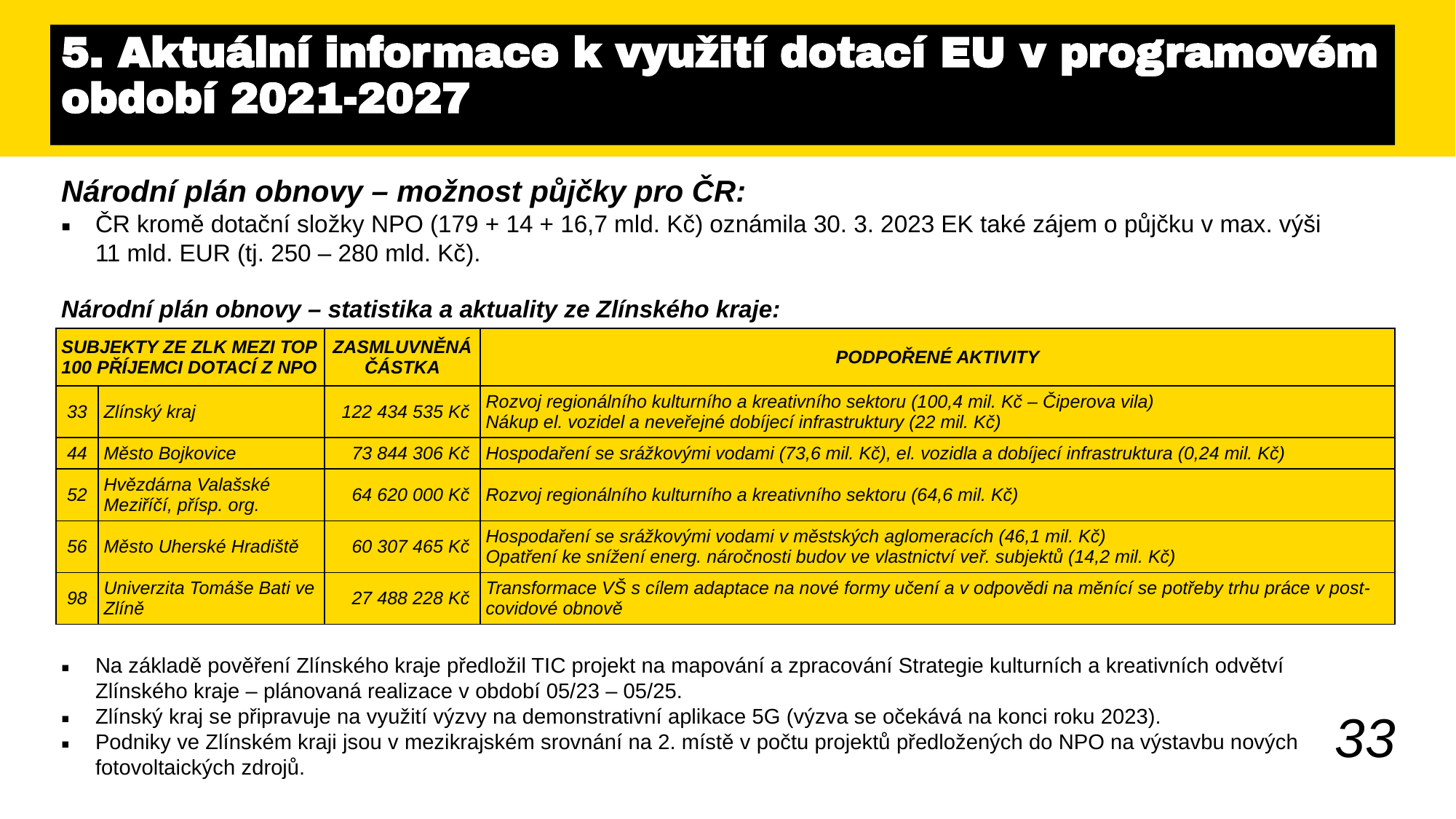

# 5. Aktuální informace k využití dotací EU v programovém období 2021-2027
Národní plán obnovy – možnost půjčky pro ČR:
ČR kromě dotační složky NPO (179 + 14 + 16,7 mld. Kč) oznámila 30. 3. 2023 EK také zájem o půjčku v max. výši 11 mld. EUR (tj. 250 – 280 mld. Kč).

Národní plán obnovy – statistika a aktuality ze Zlínského kraje:

Na základě pověření Zlínského kraje předložil TIC projekt na mapování a zpracování Strategie kulturních a kreativních odvětví Zlínského kraje – plánovaná realizace v období 05/23 – 05/25.
Zlínský kraj se připravuje na využití výzvy na demonstrativní aplikace 5G (výzva se očekává na konci roku 2023).
Podniky ve Zlínském kraji jsou v mezikrajském srovnání na 2. místě v počtu projektů předložených do NPO na výstavbu nových fotovoltaických zdrojů.

| SUBJEKTY ZE ZLK MEZI TOP 100 PŘÍJEMCI DOTACÍ Z NPO |  | ZASMLUVNĚNÁ ČÁSTKA | PODPOŘENÉ AKTIVITY |
| --- | --- | --- | --- |
| 33 | Zlínský kraj | 122 434 535 Kč | Rozvoj regionálního kulturního a kreativního sektoru (100,4 mil. Kč – Čiperova vila) Nákup el. vozidel a neveřejné dobíjecí infrastruktury (22 mil. Kč) |
| 44 | Město Bojkovice | 73 844 306 Kč | Hospodaření se srážkovými vodami (73,6 mil. Kč), el. vozidla a dobíjecí infrastruktura (0,24 mil. Kč) |
| 52 | Hvězdárna Valašské Meziříčí, přísp. org. | 64 620 000 Kč | Rozvoj regionálního kulturního a kreativního sektoru (64,6 mil. Kč) |
| 56 | Město Uherské Hradiště | 60 307 465 Kč | Hospodaření se srážkovými vodami v městských aglomeracích (46,1 mil. Kč) Opatření ke snížení energ. náročnosti budov ve vlastnictví veř. subjektů (14,2 mil. Kč) |
| 98 | Univerzita Tomáše Bati ve Zlíně | 27 488 228 Kč | Transformace VŠ s cílem adaptace na nové formy učení a v odpovědi na měnící se potřeby trhu práce v post-covidové obnově |
33